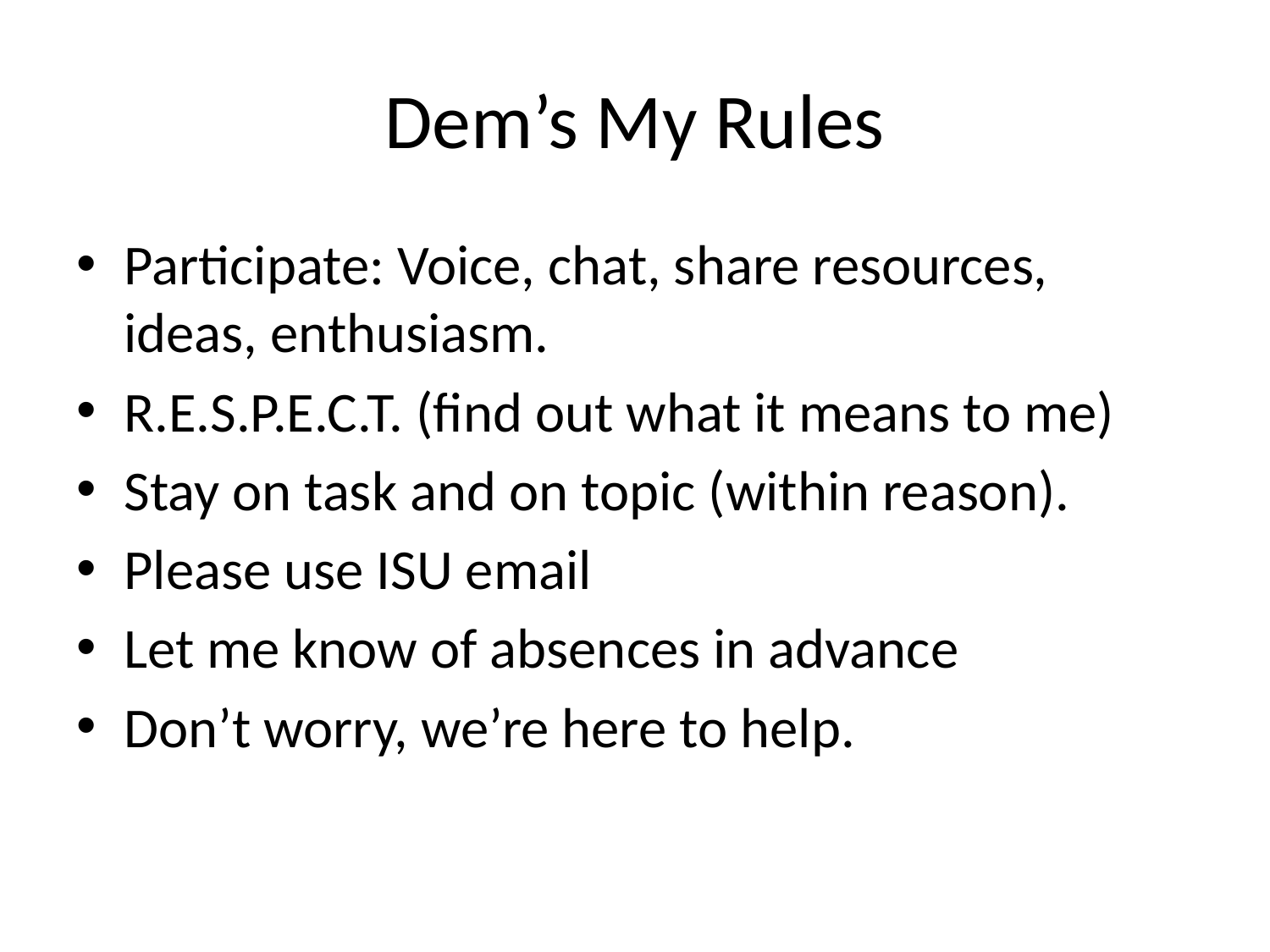

# Dem’s My Rules
Participate: Voice, chat, share resources, ideas, enthusiasm.
R.E.S.P.E.C.T. (find out what it means to me)
Stay on task and on topic (within reason).
Please use ISU email
Let me know of absences in advance
Don’t worry, we’re here to help.